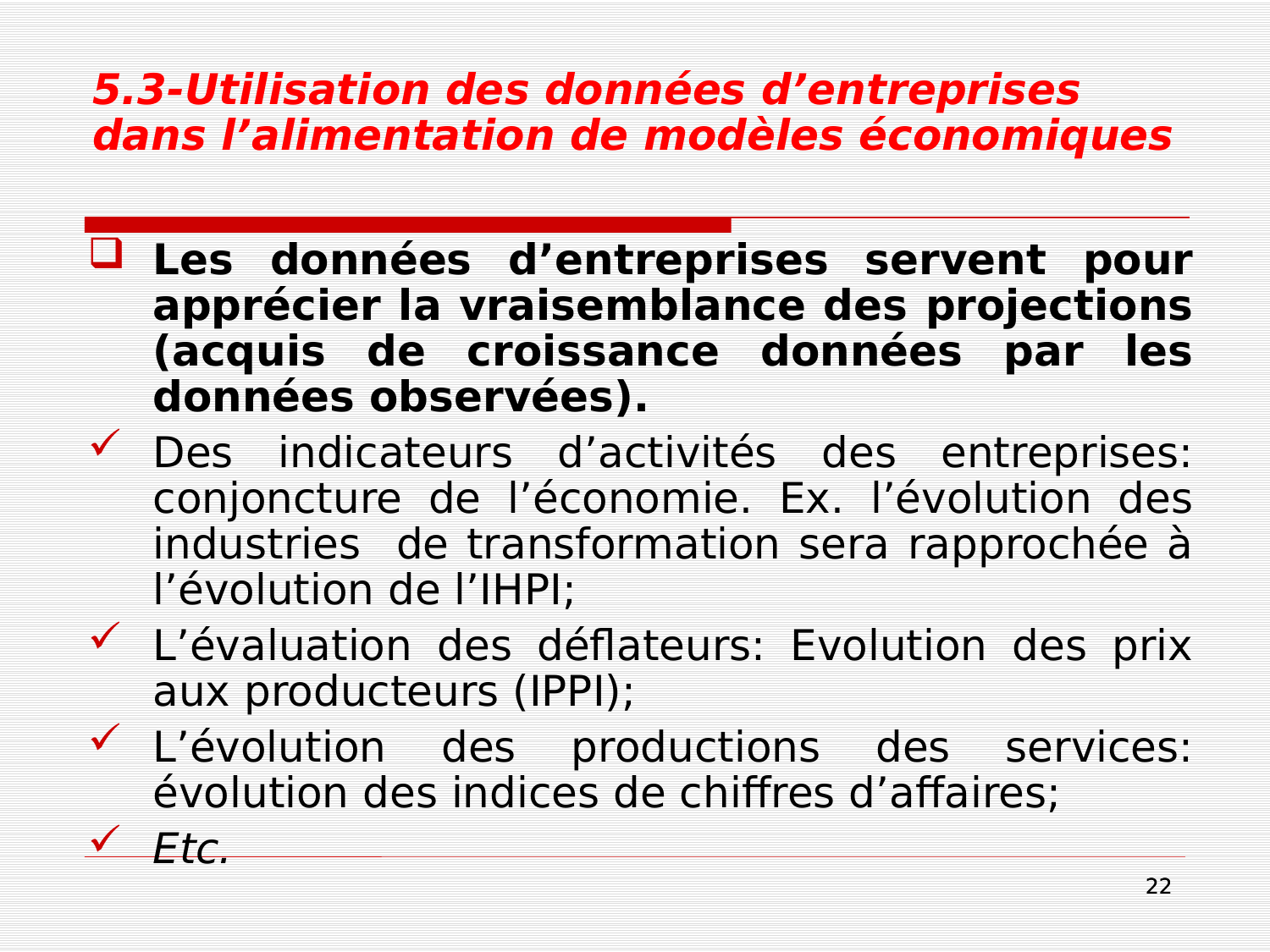

# 5.3-Utilisation des données d’entreprises dans l’alimentation de modèles économiques
Les données d’entreprises servent pour apprécier la vraisemblance des projections (acquis de croissance données par les données observées).
Des indicateurs d’activités des entreprises: conjoncture de l’économie. Ex. l’évolution des industries  de transformation sera rapprochée à l’évolution de l’IHPI;
L’évaluation des déflateurs: Evolution des prix aux producteurs (IPPI);
L’évolution des productions des services: évolution des indices de chiffres d’affaires;
Etc.
22
22